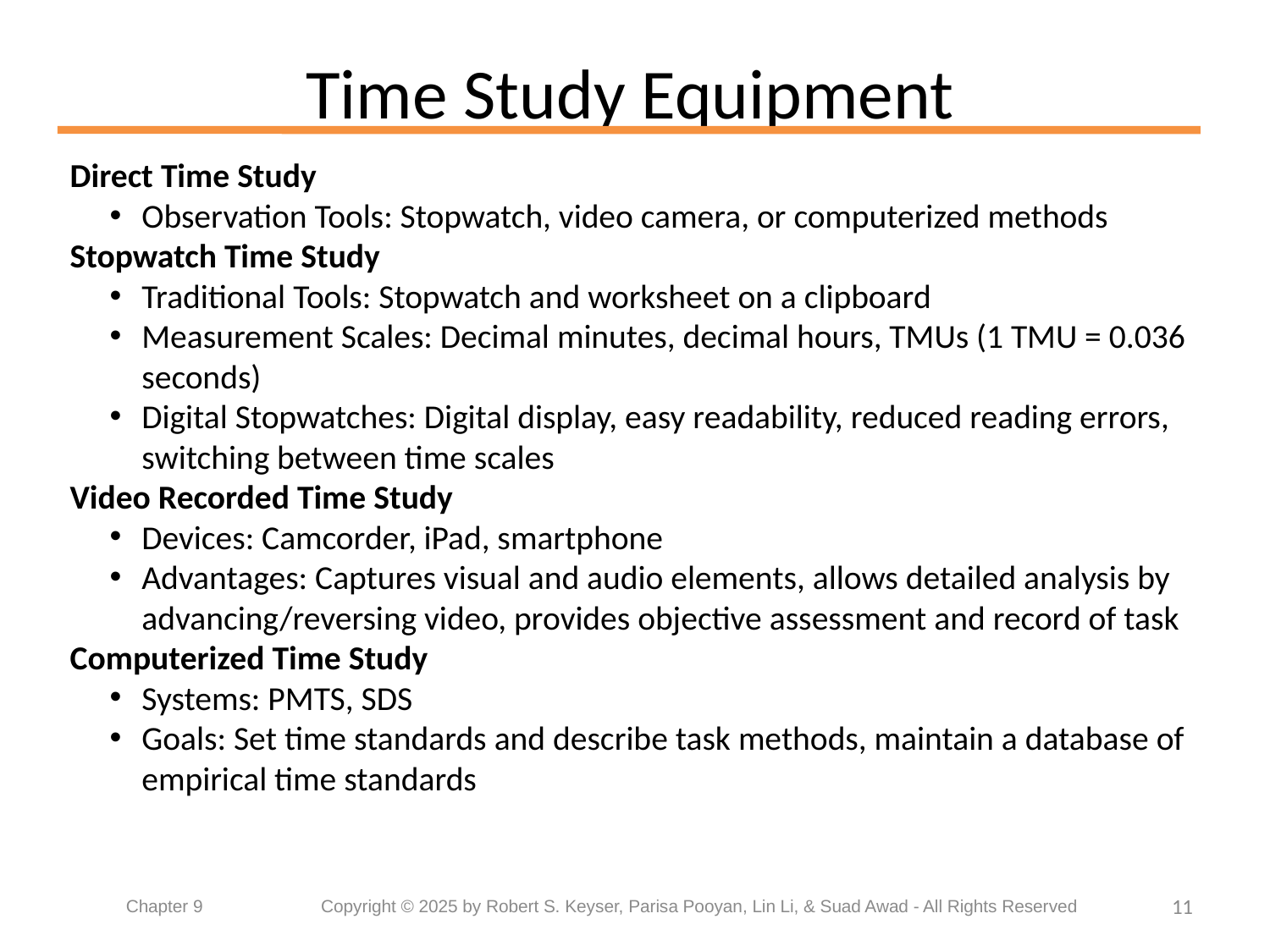

# Time Study Equipment

Direct Time Study
Observation Tools: Stopwatch, video camera, or computerized methods
Stopwatch Time Study
Traditional Tools: Stopwatch and worksheet on a clipboard
Measurement Scales: Decimal minutes, decimal hours, TMUs (1 TMU = 0.036 seconds)
Digital Stopwatches: Digital display, easy readability, reduced reading errors, switching between time scales
Video Recorded Time Study
Devices: Camcorder, iPad, smartphone
Advantages: Captures visual and audio elements, allows detailed analysis by advancing/reversing video, provides objective assessment and record of task
Computerized Time Study
Systems: PMTS, SDS
Goals: Set time standards and describe task methods, maintain a database of empirical time standards
11
Chapter 9	              Copyright © 2025 by Robert S. Keyser, Parisa Pooyan, Lin Li, & Suad Awad - All Rights Reserved